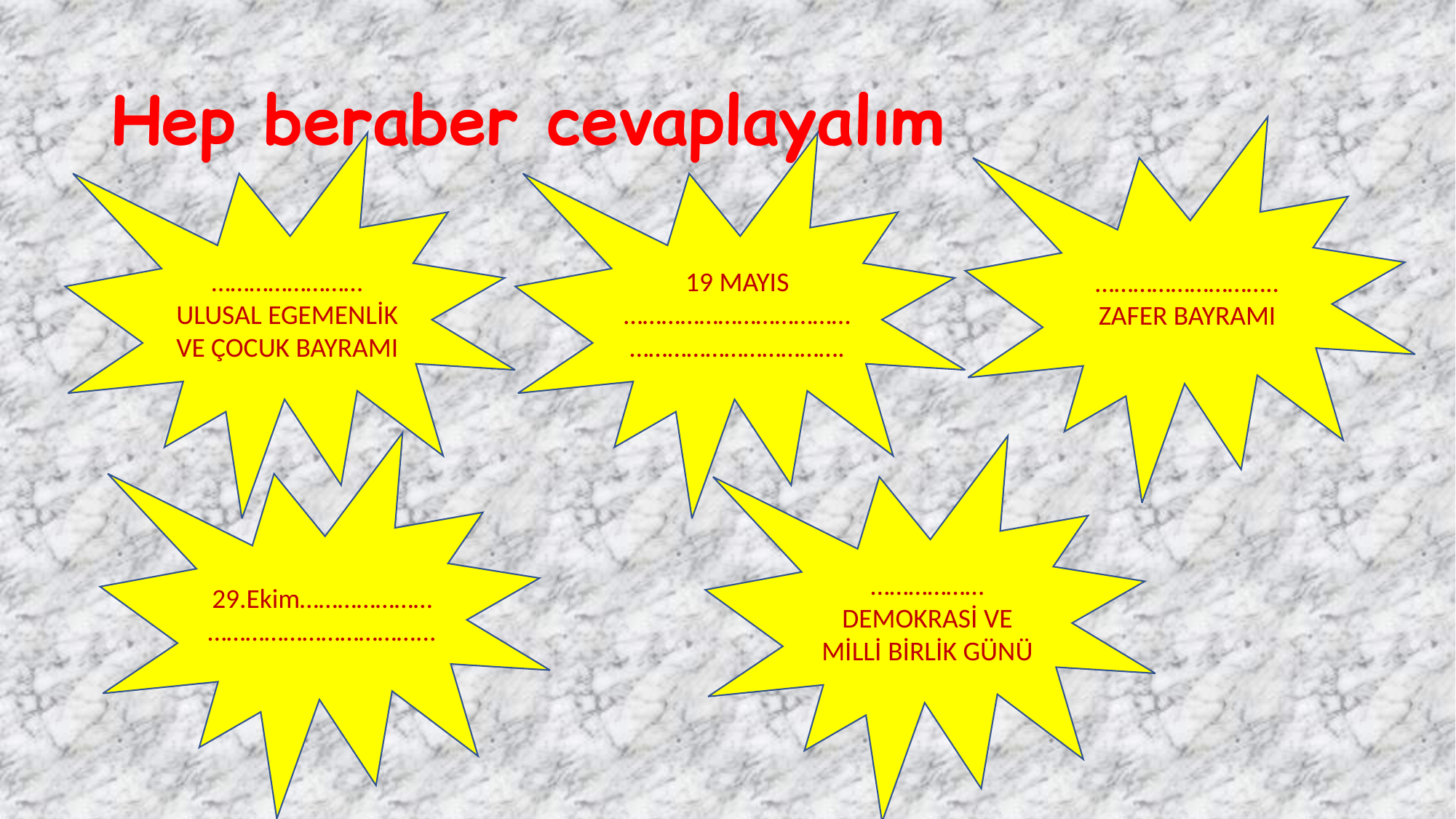

# Hep beraber cevaplayalım
……………………….. ZAFER BAYRAMI
19 MAYIS …………………………………………………………….
…………………… ULUSAL EGEMENLİK VE ÇOCUK BAYRAMI
29.Ekim………………………………………………...
……………… DEMOKRASİ VE MİLLİ BİRLİK GÜNÜ